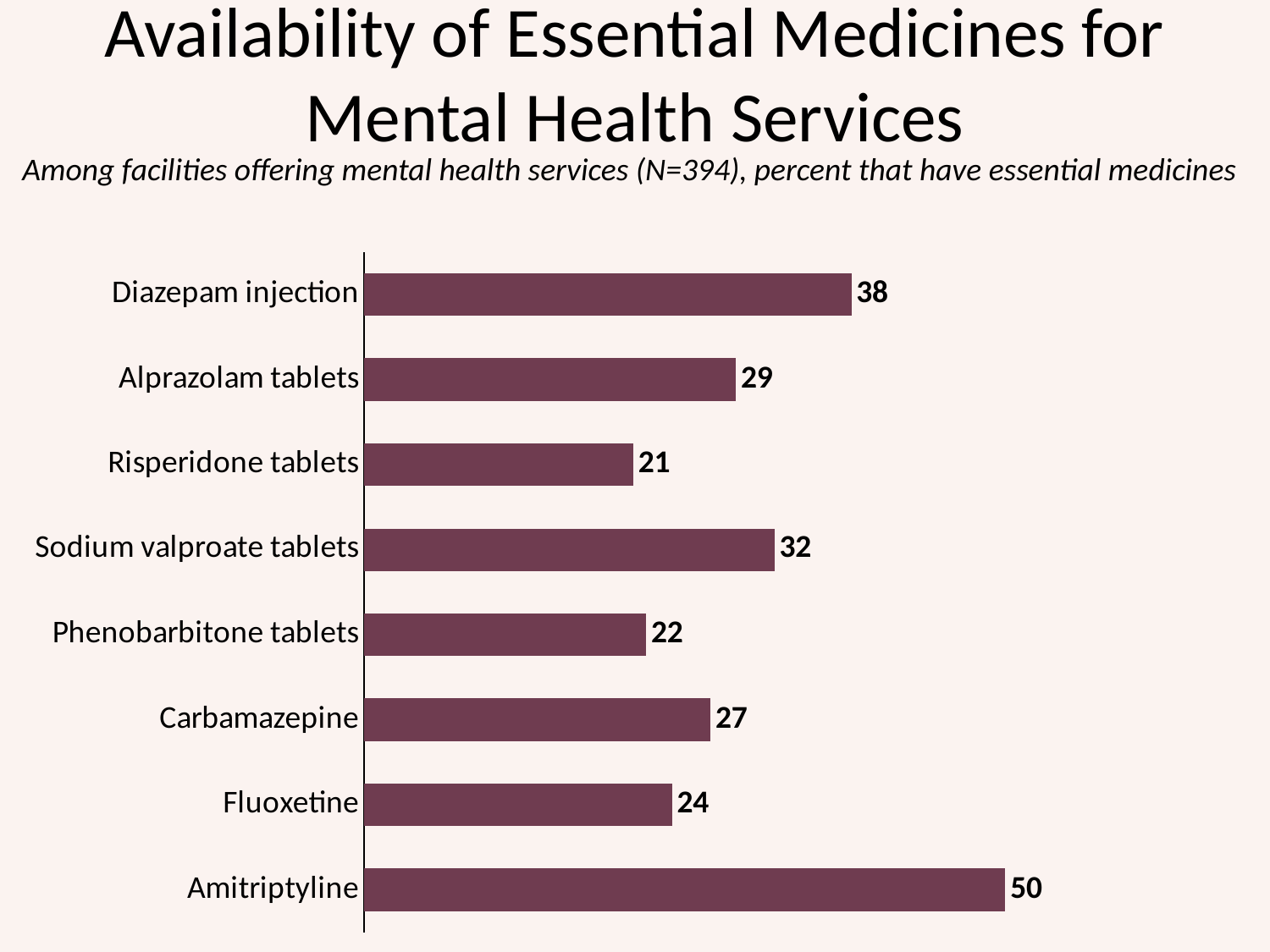

# Availability of Essential Medicines for Mental Health Services
Among facilities offering mental health services (N=394), percent that have essential medicines

### Chart

| Category | Total |
|---|---|
| Amitriptyline | 50.0 |
| Fluoxetine | 24.0 |
| Carbamazepine | 27.0 |
| Phenobarbitone tablets | 22.0 |
| Sodium valproate tablets | 32.0 |
| Risperidone tablets | 21.0 |
| Alprazolam tablets | 29.0 |
| Diazepam injection | 38.0 |